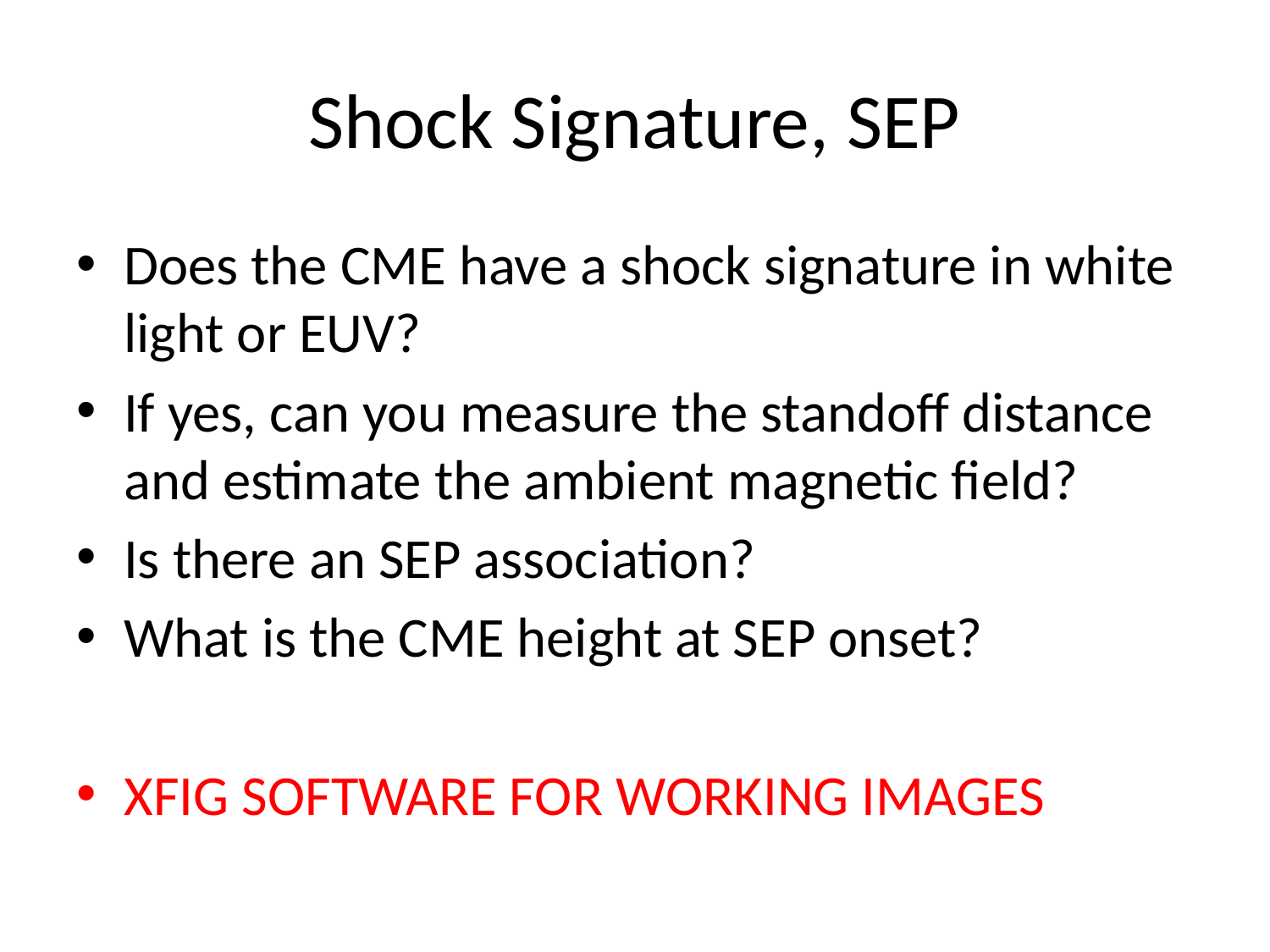

# Shock Signature, SEP
Does the CME have a shock signature in white light or EUV?
If yes, can you measure the standoff distance and estimate the ambient magnetic field?
Is there an SEP association?
What is the CME height at SEP onset?

XFIG SOFTWARE FOR WORKING IMAGES